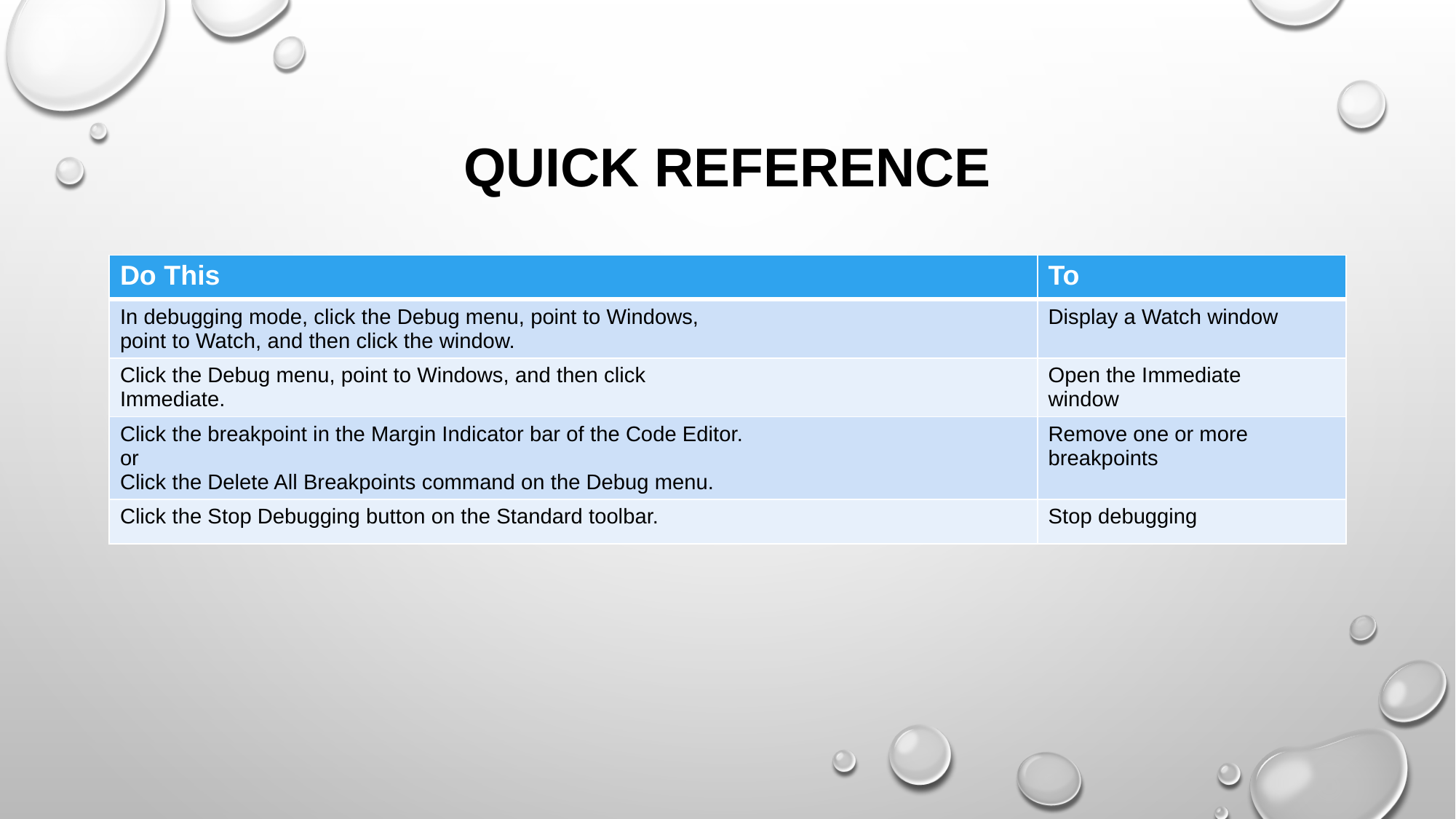

# Quick Reference
| Do This | To |
| --- | --- |
| In debugging mode, click the Debug menu, point to Windows, point to Watch, and then click the window. | Display a Watch window |
| Click the Debug menu, point to Windows, and then click Immediate. | Open the Immediate window |
| Click the breakpoint in the Margin Indicator bar of the Code Editor. or Click the Delete All Breakpoints command on the Debug menu. | Remove one or more breakpoints |
| Click the Stop Debugging button on the Standard toolbar. | Stop debugging |